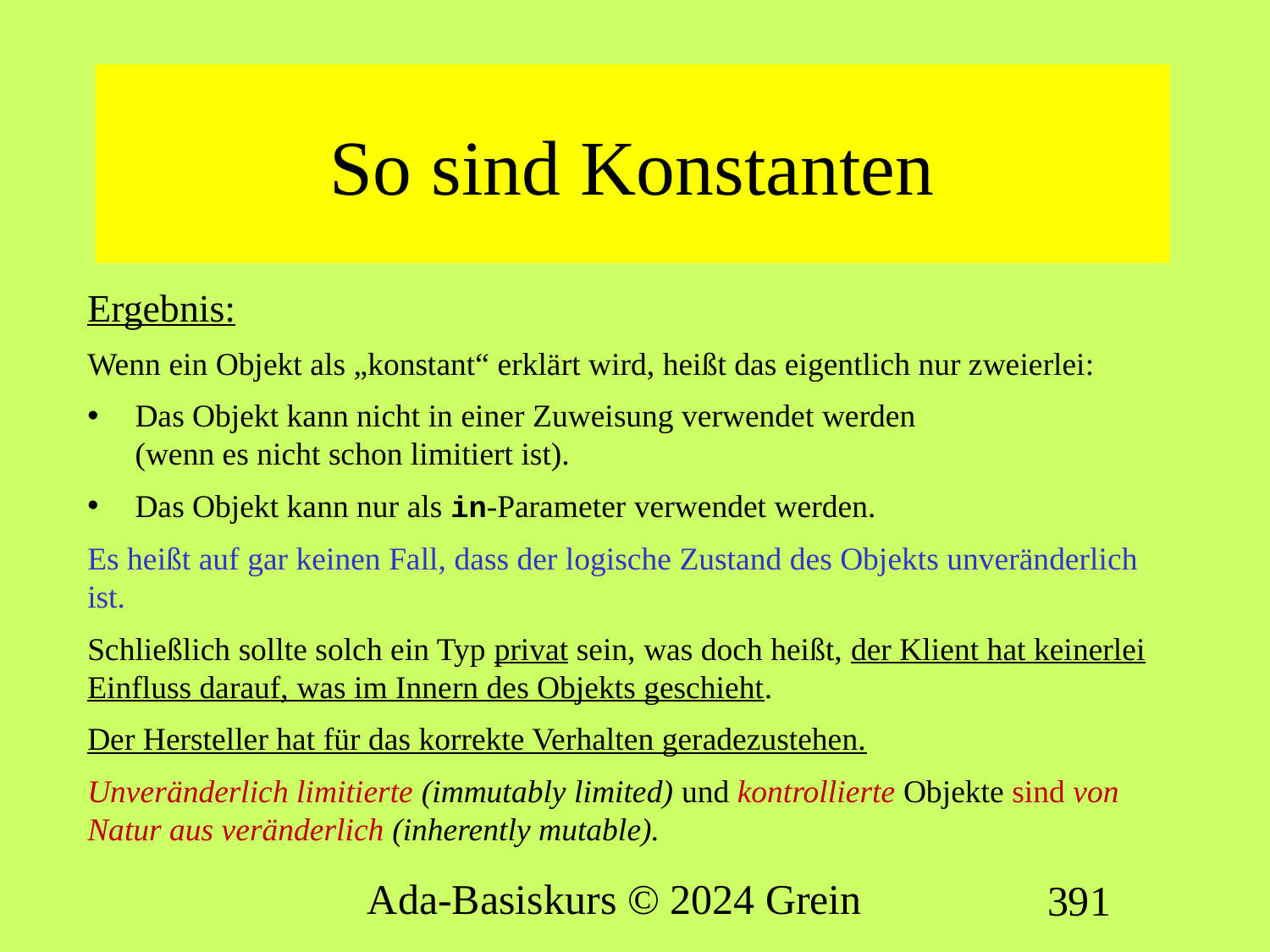

# So sind Konstanten
Ergebnis:
Wenn ein Objekt als „konstant“ erklärt wird, heißt das eigentlich nur zweierlei:
Das Objekt kann nicht in einer Zuweisung verwendet werden
(wenn es nicht schon limitiert ist).
Das Objekt kann nur als in-Parameter verwendet werden.
Es heißt auf gar keinen Fall, dass der logische Zustand des Objekts unveränderlich ist.
Schließlich sollte solch ein Typ privat sein, was doch heißt, der Klient hat keinerlei Einfluss darauf, was im Innern des Objekts geschieht.
Der Hersteller hat für das korrekte Verhalten geradezustehen.
Unveränderlich limitierte (immutably limited) und kontrollierte Objekte sind von Natur aus veränderlich (inherently mutable).
Ada-Basiskurs © 2024 Grein
391